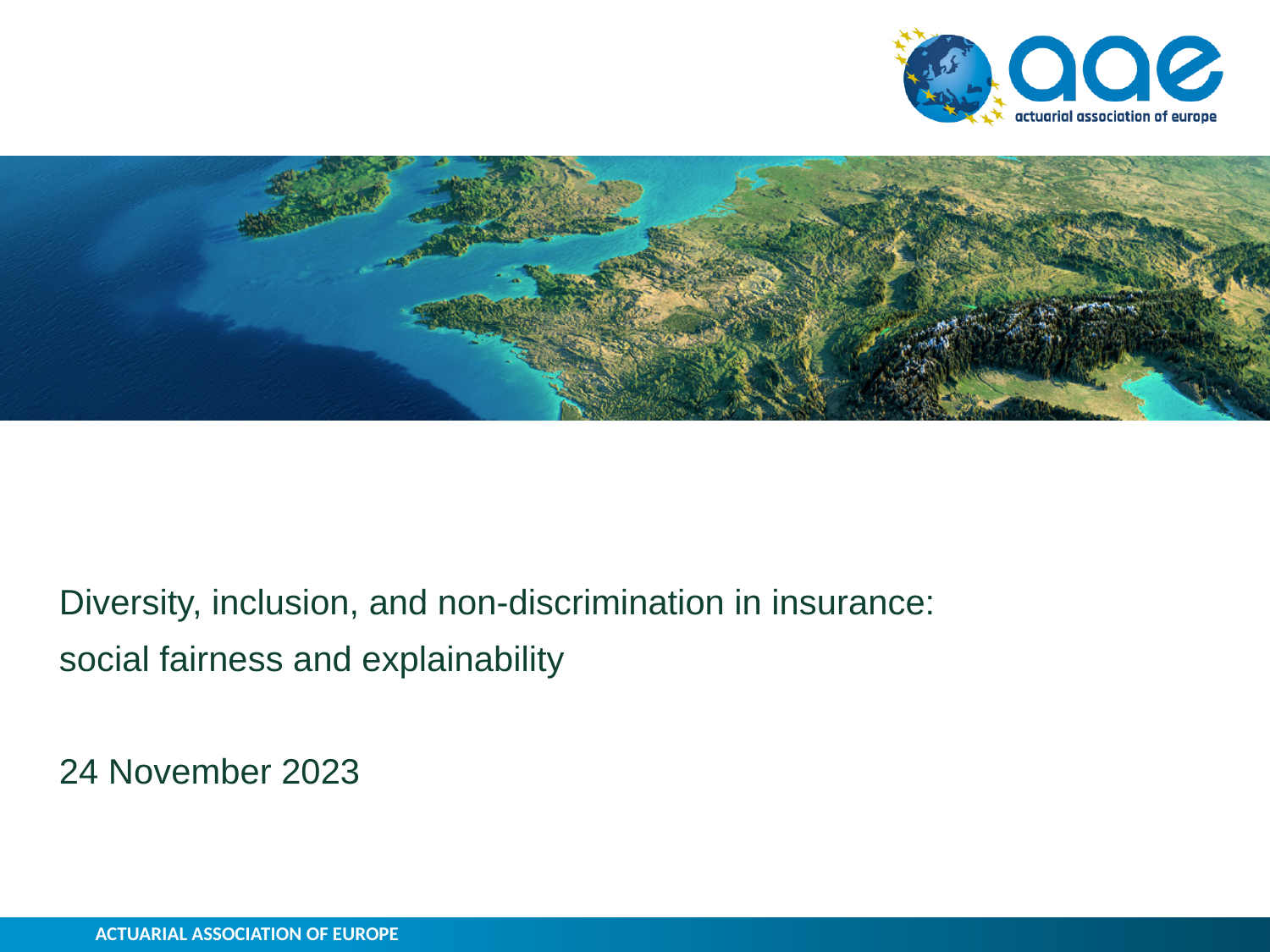

#
Diversity, inclusion, and non-discrimination in insurance:
social fairness and explainability

24 November 2023